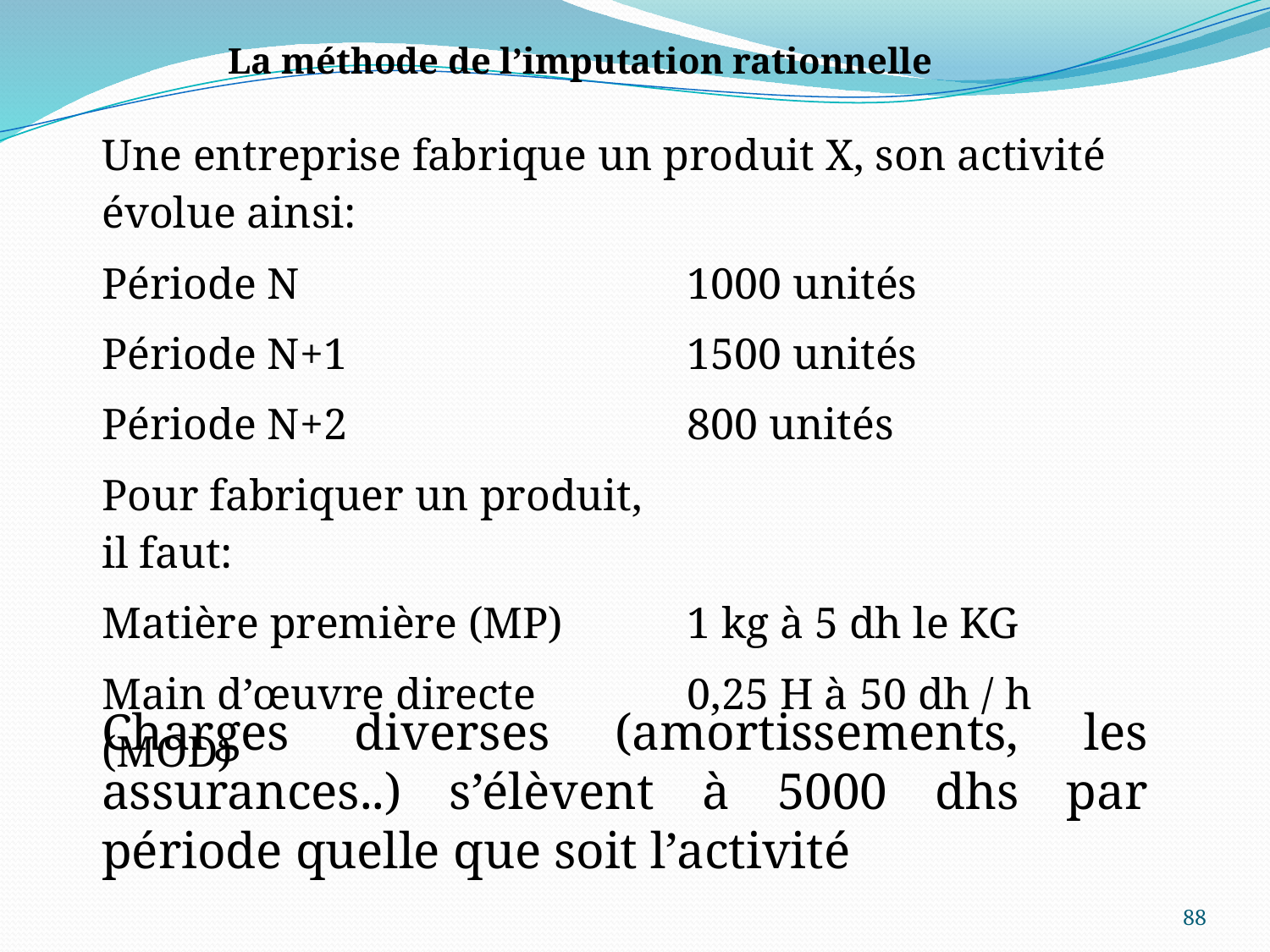

| La méthode de l’imputation rationnelle |
| --- |
| Une entreprise fabrique un produit X, son activité évolue ainsi: |  |
| --- | --- |
| Période N | 1000 unités |
| Période N+1 | 1500 unités |
| Période N+2 | 800 unités |
| Pour fabriquer un produit, il faut: |  |
| Matière première (MP) | 1 kg à 5 dh le KG |
| Main d’œuvre directe (MOD) | 0,25 H à 50 dh / h |
Charges diverses (amortissements, les assurances..) s’élèvent à 5000 dhs par période quelle que soit l’activité
88